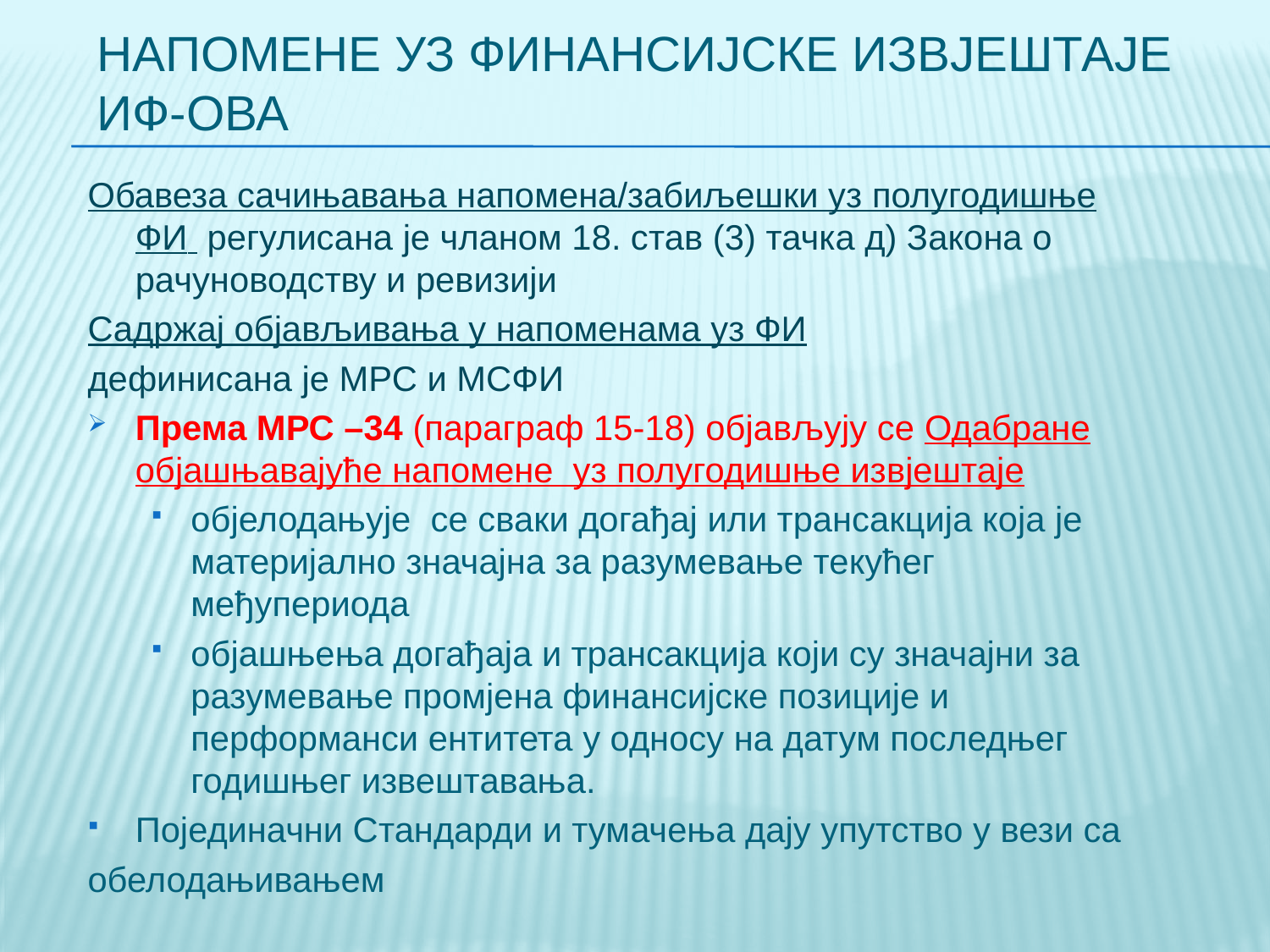

# Напомене уз финансијске извјештаје ИФ-ова
Обавеза сачињавања напомена/забиљешки уз полугодишње ФИ  регулисана је чланом 18. став (3) тачка д) Закона о рачуноводству и ревизији
Садржај објављивања у напоменама уз ФИ
дефинисана је МРС и МСФИ
Према МРС –34 (параграф 15-18) објављују се Одабране објашњавајуће напомене  уз полугодишње извјештаје
објелодањује  се сваки догађај или трансакција која је материјално значајна за разумевање текућег међупериода
објашњења догађаја и трансакција који су значајни за разумевање промјена финансијске позиције и перформанси ентитета у односу на датум последњег годишњег извештавања.
Појединачни Стандарди и тумачења дају упутство у вези са
обелодањивањем